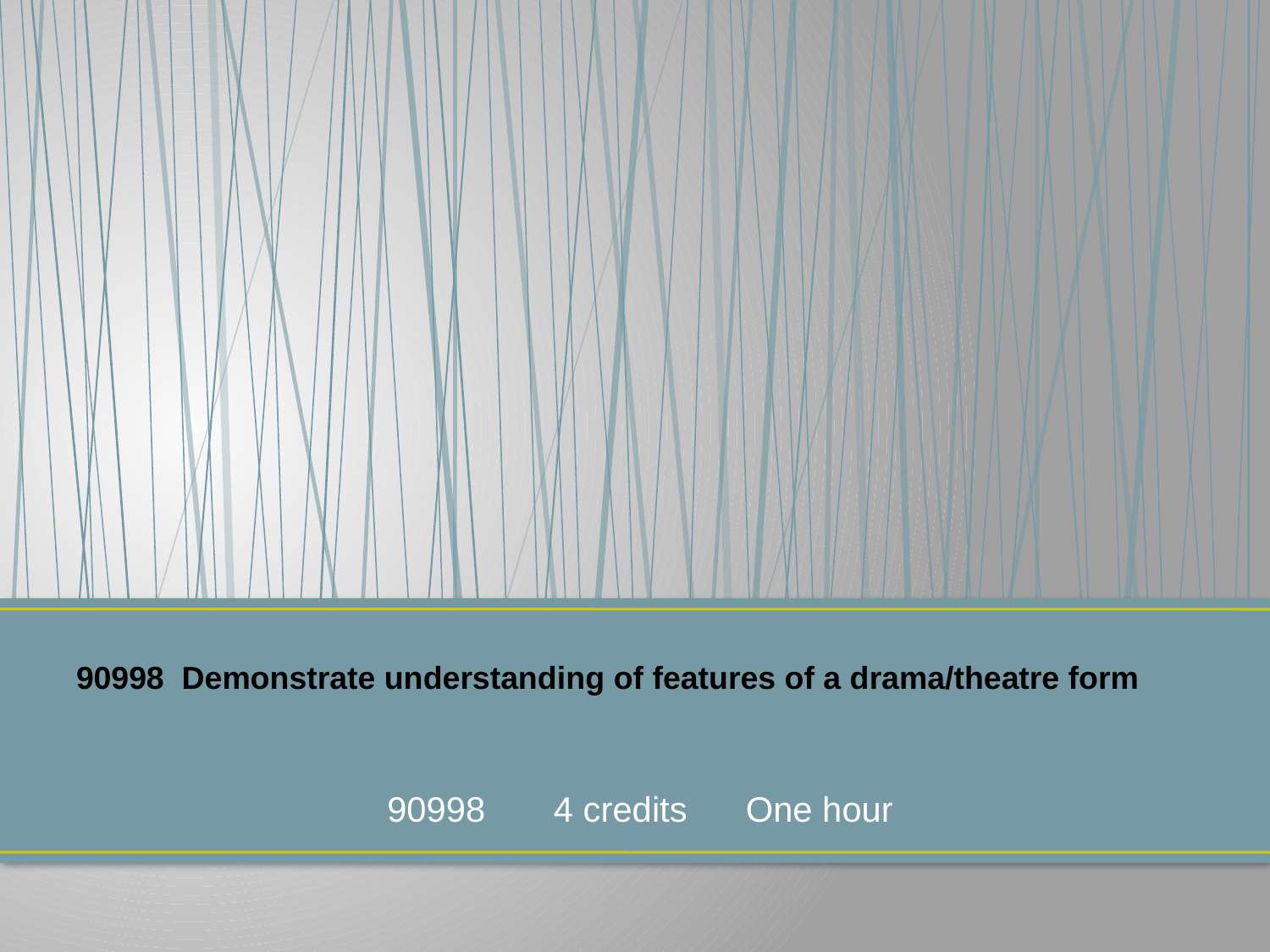

# 90998  Demonstrate understanding of features of a drama/theatre form
90998       4 credits      One hour